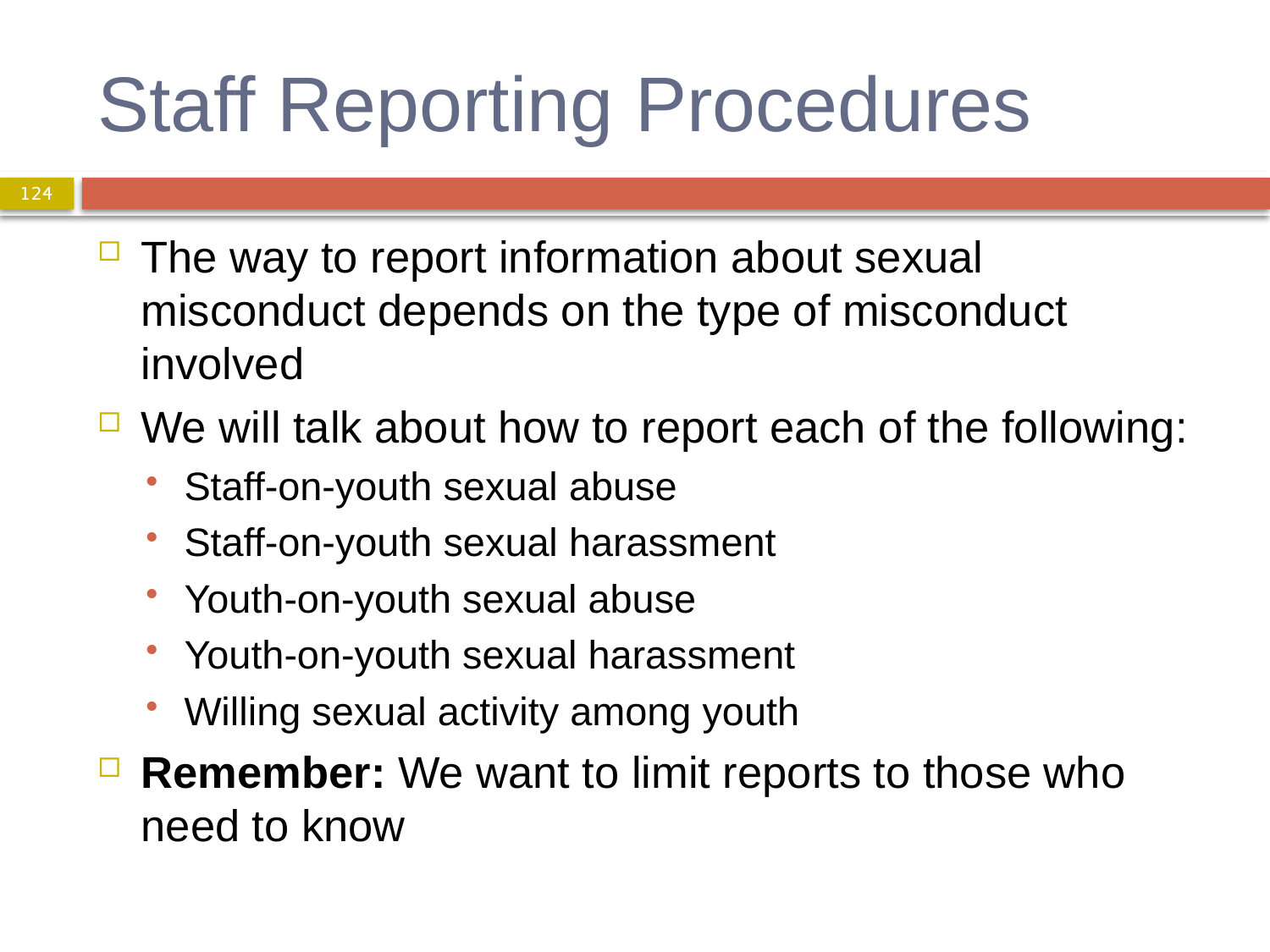

# Staff Reporting Procedures
124
The way to report information about sexual misconduct depends on the type of misconduct involved
We will talk about how to report each of the following:
Staff-on-youth sexual abuse
Staff-on-youth sexual harassment
Youth-on-youth sexual abuse
Youth-on-youth sexual harassment
Willing sexual activity among youth
Remember: We want to limit reports to those who need to know